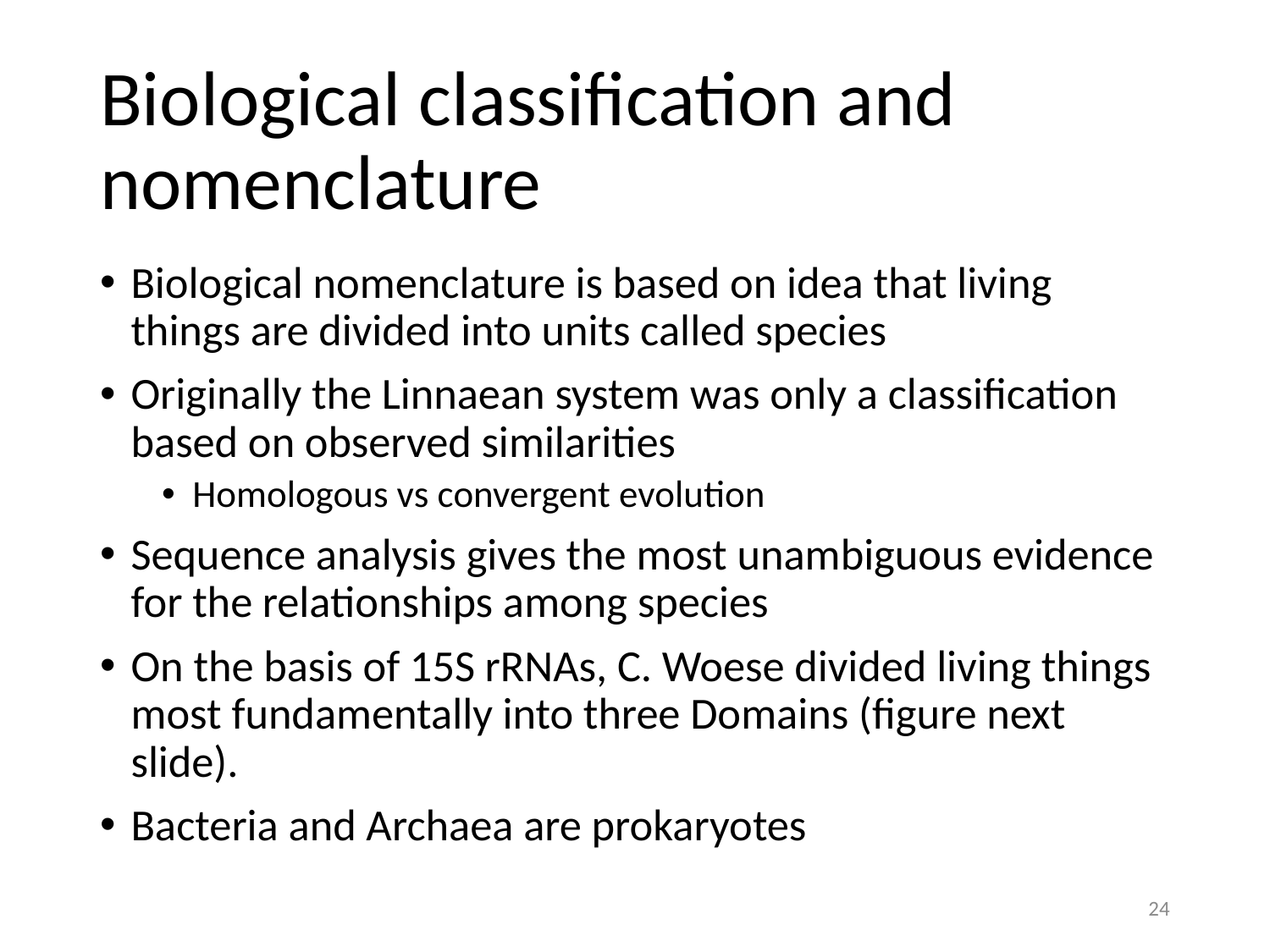

# Biological classification and nomenclature
Biological nomenclature is based on idea that living things are divided into units called species
Originally the Linnaean system was only a classification based on observed similarities
Homologous vs convergent evolution
Sequence analysis gives the most unambiguous evidence for the relationships among species
On the basis of 15S rRNAs, C. Woese divided living things most fundamentally into three Domains (figure next slide).
Bacteria and Archaea are prokaryotes

24